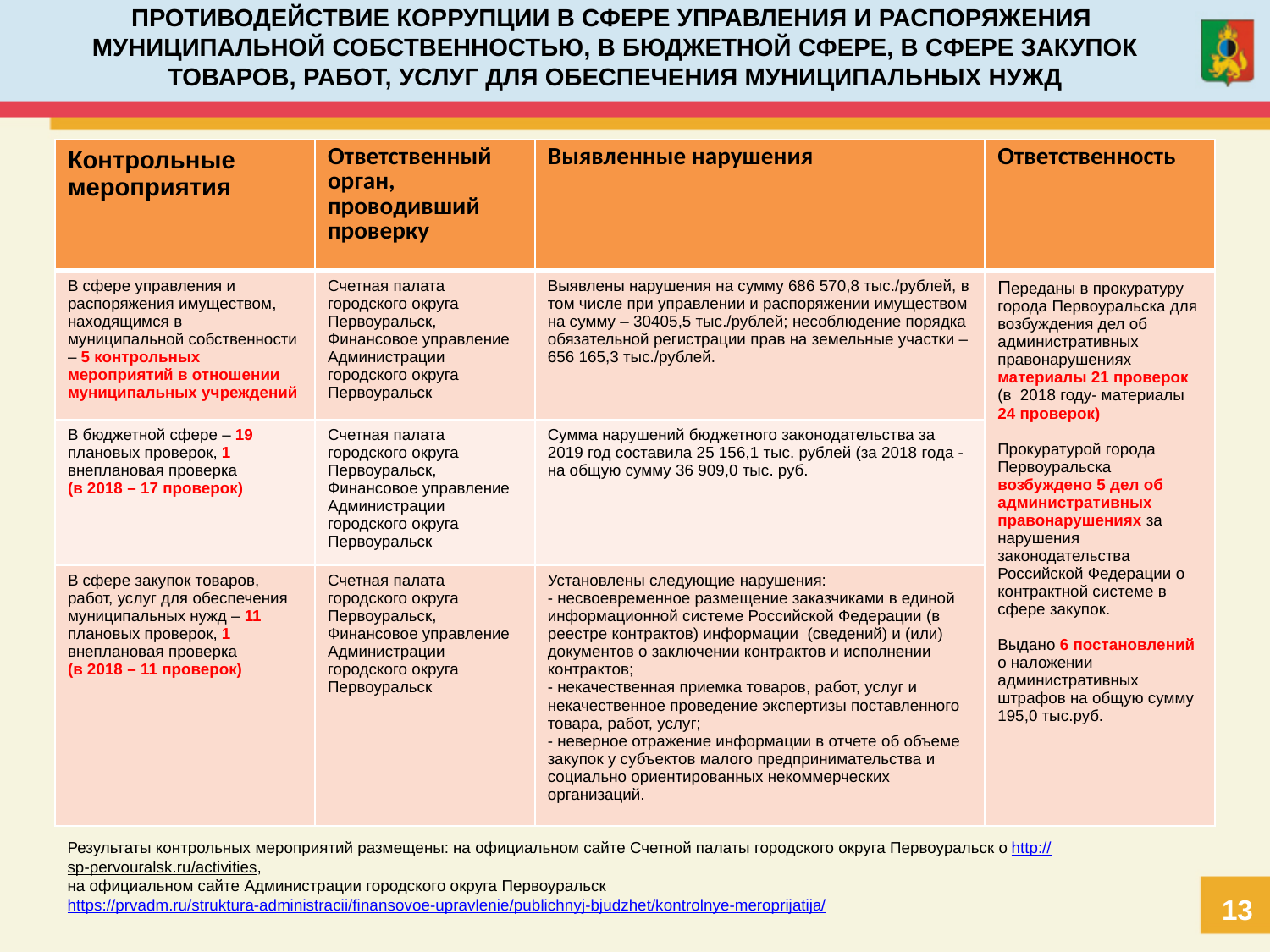

ПРОТИВОДЕЙСТВИЕ КОРРУПЦИИ В СФЕРЕ УПРАВЛЕНИЯ И РАСПОРЯЖЕНИЯ  МУНИЦИПАЛЬНОЙ СОБСТВЕННОСТЬЮ, В БЮДЖЕТНОЙ СФЕРЕ, В СФЕРЕ ЗАКУПОК ТОВАРОВ, РАБОТ, УСЛУГ ДЛЯ ОБЕСПЕЧЕНИЯ МУНИЦИПАЛЬНЫХ НУЖД
| Контрольные мероприятия | Ответственный орган, проводивший проверку | Выявленные нарушения | Ответственность |
| --- | --- | --- | --- |
| В сфере управления и распоряжения имуществом, находящимся в муниципальной собственности – 5 контрольных мероприятий в отношении муниципальных учреждений | Счетная палата городского округа Первоуральск, Финансовое управление Администрации городского округа Первоуральск | Выявлены нарушения на сумму 686 570,8 тыс./рублей, в том числе при управлении и распоряжении имуществом на сумму – 30405,5 тыс./рублей; несоблюдение порядка обязательной регистрации прав на земельные участки – 656 165,3 тыс./рублей. | Переданы в прокуратуру города Первоуральска для возбуждения дел об административных правонарушениях материалы 21 проверок (в 2018 году- материалы 24 проверок) Прокуратурой города Первоуральска возбуждено 5 дел об административных правонарушениях за нарушения законодательства Российской Федерации о контрактной системе в сфере закупок. Выдано 6 постановлений о наложении административных штрафов на общую сумму 195,0 тыс.руб. |
| В бюджетной сфере – 19 плановых проверок, 1 внеплановая проверка (в 2018 – 17 проверок) | Счетная палата городского округа Первоуральск, Финансовое управление Администрации городского округа Первоуральск | Сумма нарушений бюджетного законодательства за 2019 год составила 25 156,1 тыс. рублей (за 2018 года - на общую сумму 36 909,0 тыс. руб. |  |
| В сфере закупок товаров, работ, услуг для обеспечения муниципальных нужд – 11 плановых проверок, 1 внеплановая проверка (в 2018 – 11 проверок) | Счетная палата городского округа Первоуральск, Финансовое управление Администрации городского округа Первоуральск | Установлены следующие нарушения: - несвоевременное размещение заказчиками в единой информационной системе Российской Федерации (в реестре контрактов) информации (сведений) и (или) документов о заключении контрактов и исполнении контрактов; - некачественная приемка товаров, работ, услуг и некачественное проведение экспертизы поставленного товара, работ, услуг; - неверное отражение информации в отчете об объеме закупок у субъектов малого предпринимательства и социально ориентированных некоммерческих организаций. |  |
Результаты контрольных мероприятий размещены: на официальном сайте Счетной палаты городского округа Первоуральск о http://sp-pervouralsk.ru/activities,
на официальном сайте Администрации городского округа Первоуральск  https://prvadm.ru/struktura-administracii/finansovoe-upravlenie/publichnyj-bjudzhet/kontrolnye-meroprijatija/
13